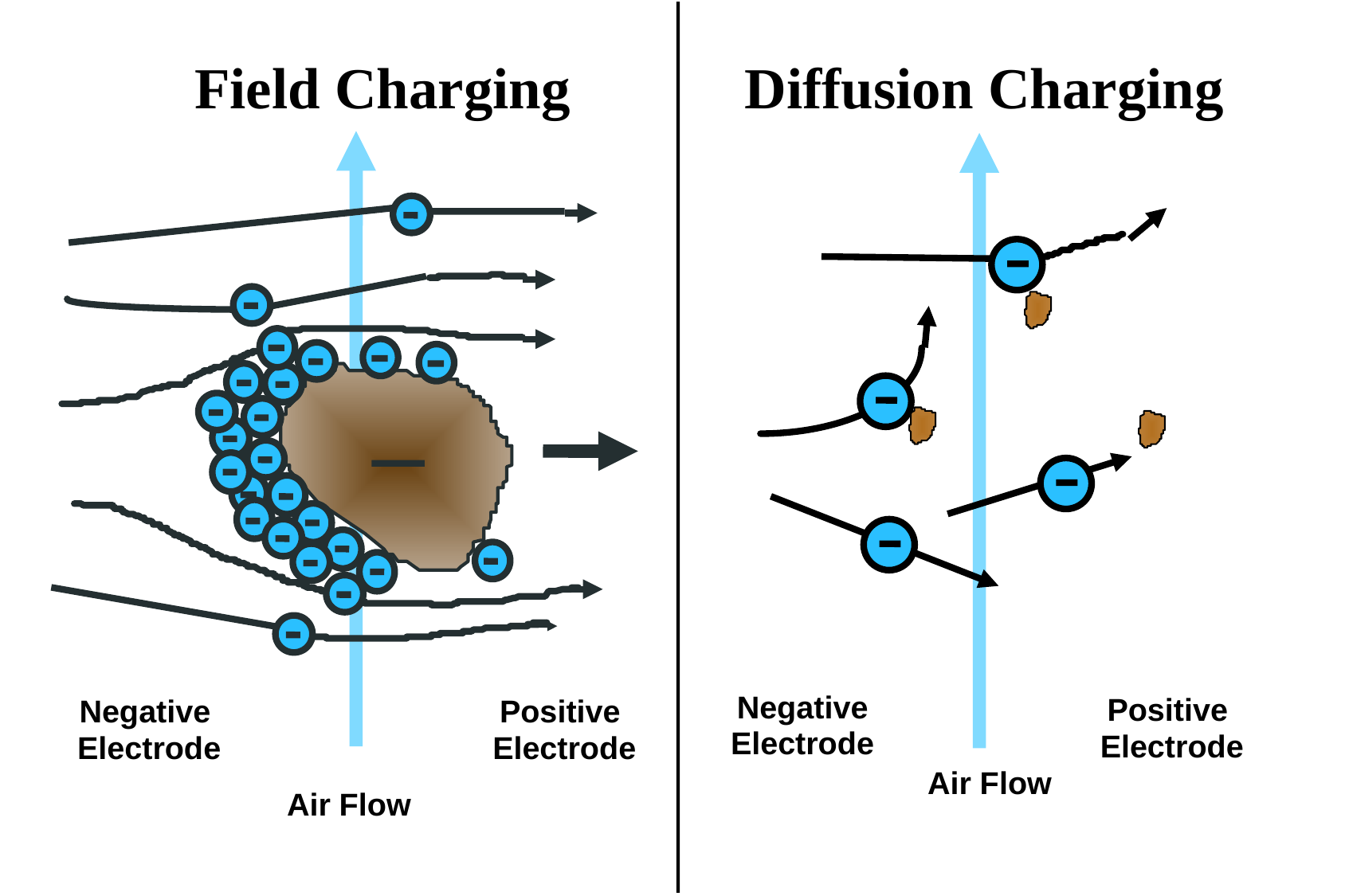

Field Charging            Diffusion Charging

Negative
  Electrode
Positive
Electrode
Negative
   Electrode
Positive
Electrode
Air Flow
Air Flow